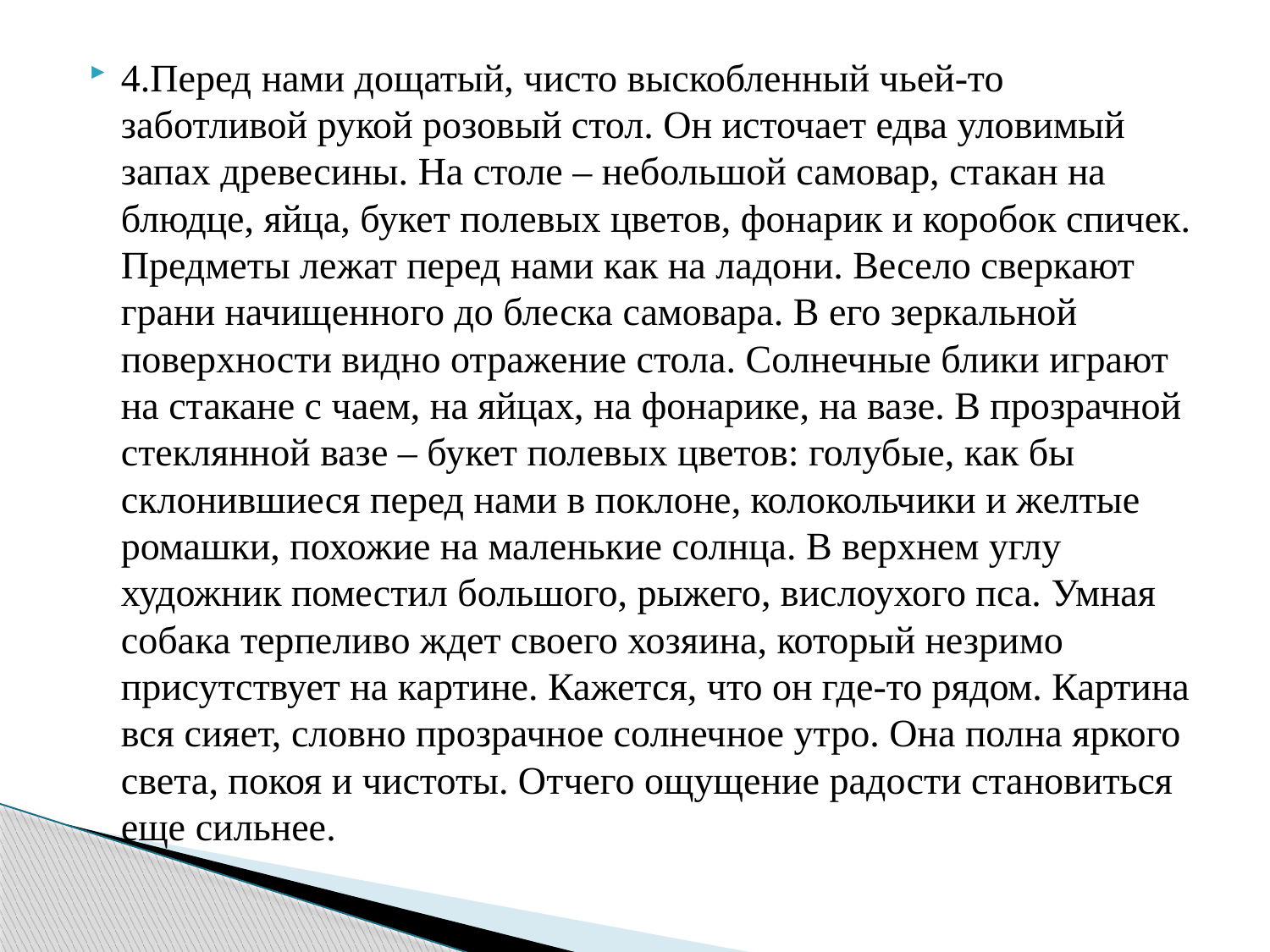

#
4.Перед нами дощатый, чисто выскобленный чьей-то заботливой рукой розовый стол. Он источает едва уловимый запах древесины. На столе – небольшой самовар, стакан на блюдце, яйца, букет полевых цветов, фонарик и коробок спичек. Предметы лежат перед нами как на ладони. Весело сверкают грани начищенного до блеска самовара. В его зеркальной поверхности видно отражение стола. Солнечные блики играют на стакане с чаем, на яйцах, на фонарике, на вазе. В прозрачной стеклянной вазе – букет полевых цветов: голубые, как бы склонившиеся перед нами в поклоне, колокольчики и желтые ромашки, похожие на маленькие солнца. В верхнем углу художник поместил большого, рыжего, вислоухого пса. Умная собака терпеливо ждет своего хозяина, который незримо присутствует на картине. Кажется, что он где-то рядом. Картина вся сияет, словно прозрачное солнечное утро. Она полна яркого света, покоя и чистоты. Отчего ощущение радости становиться еще сильнее.